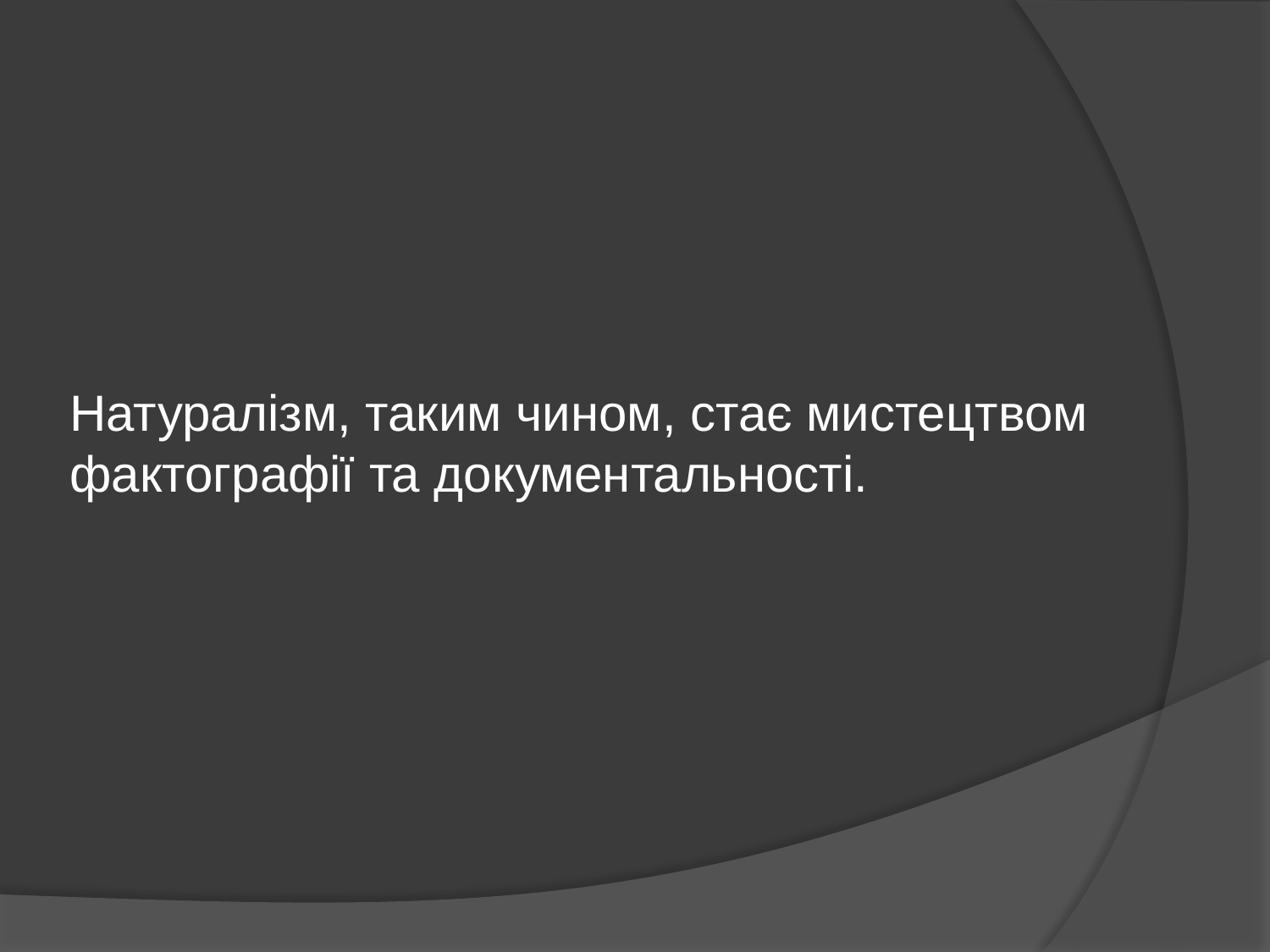

# Натуралізм, таким чином, стає мистецтвом фактографії та документальності.